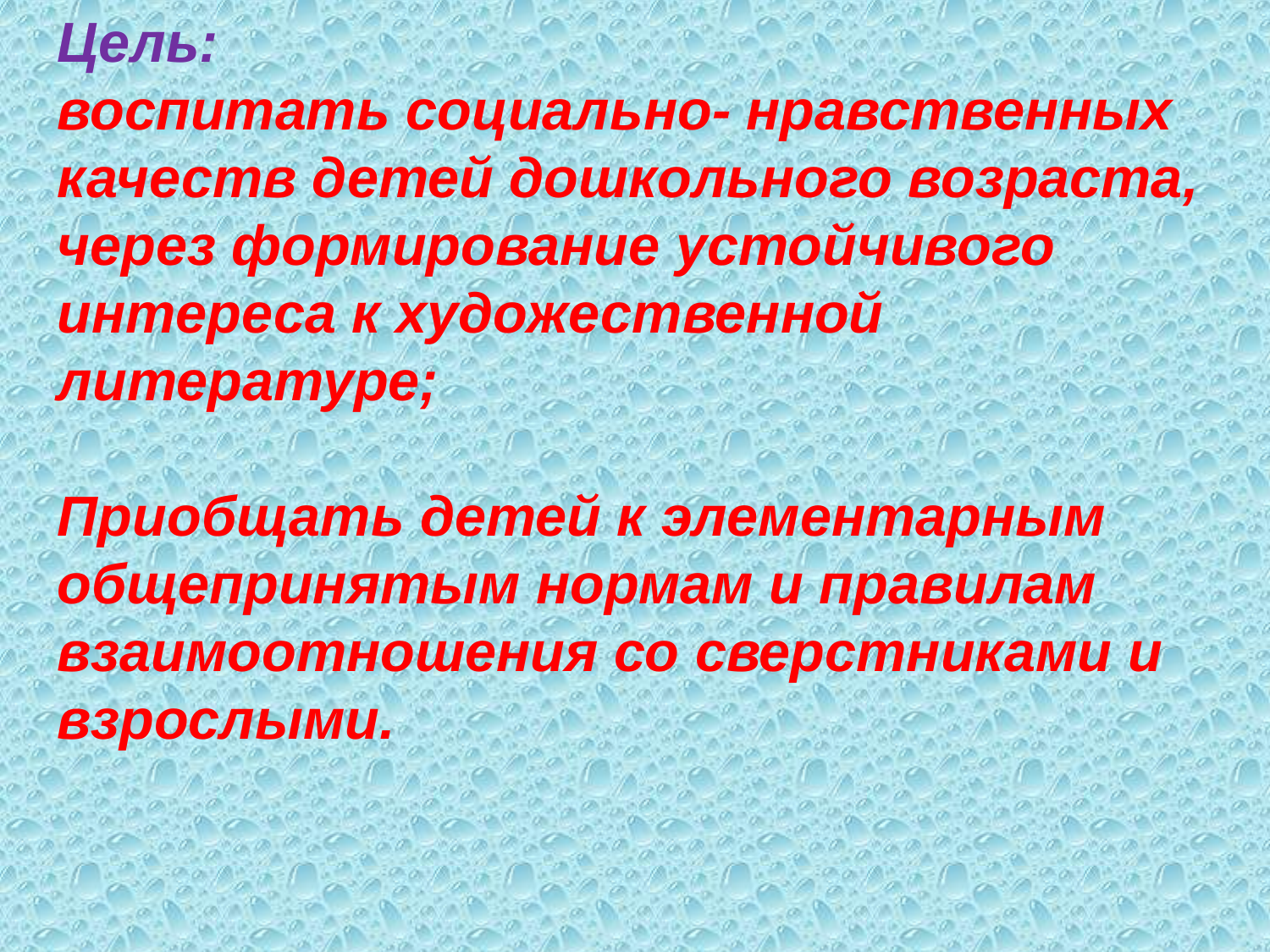

# Цель:  воспитать социально- нравственных качеств детей дошкольного возраста, через формирование устойчивого интереса к художественной литературе;   Приобщать детей к элементарным общепринятым нормам и правилам взаимоотношения со сверстниками и взрослыми.